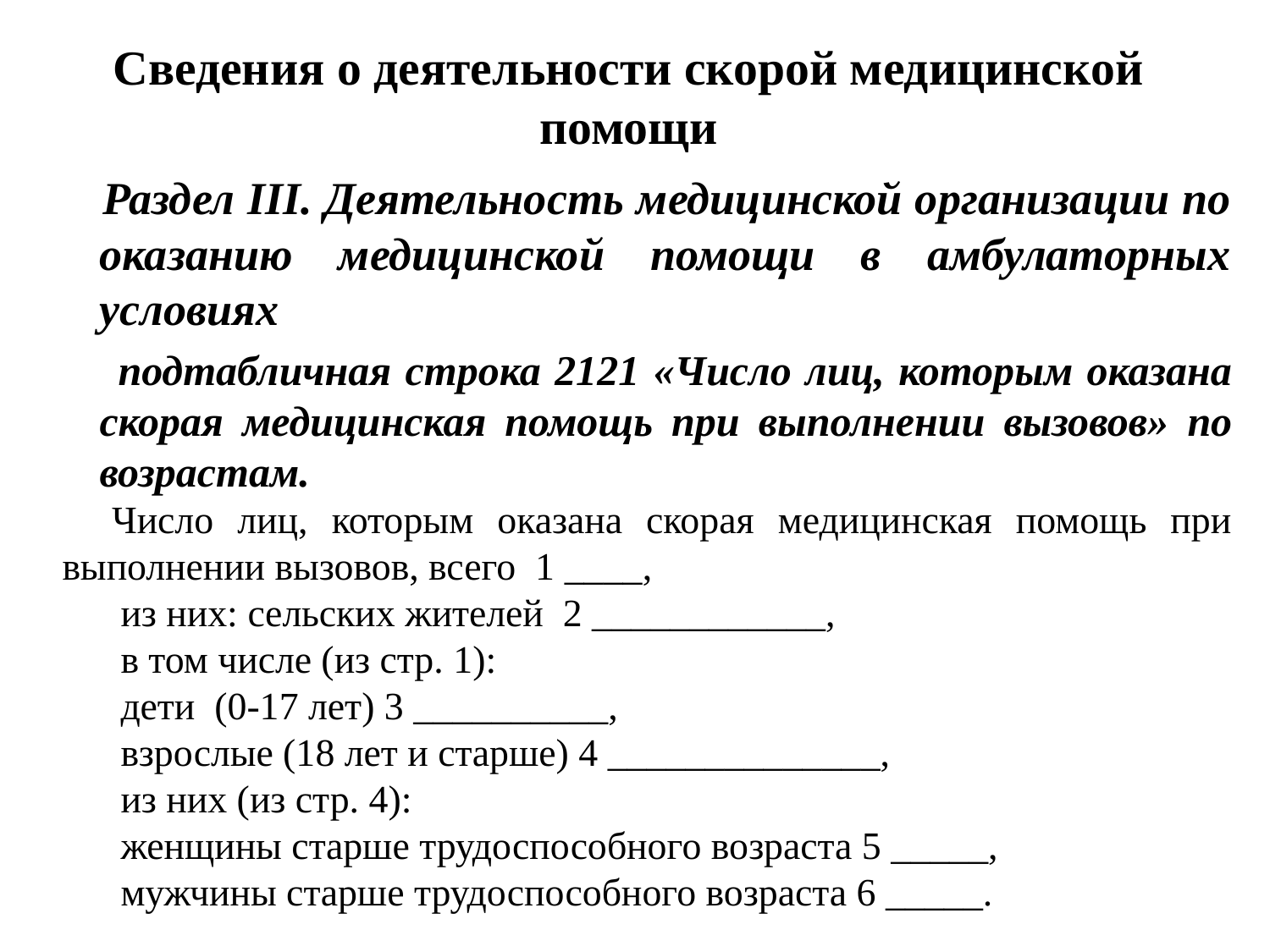

# Сведения о деятельности скорой медицинской помощи
   Раздел III. Деятельность медицинской организации по оказанию медицинской помощи в амбулаторных условиях
    подтабличная строка 2121 «Число лиц, которым оказана скорая медицинская помощь при выполнении вызовов» по возрастам.
Число лиц, которым оказана скорая медицинская помощь при выполнении вызовов, всего  1 ____,
      из них: сельских жителей  2 ____________,
      в том числе (из стр. 1):
      дети  (0-17 лет) 3 __________,
      взрослые (18 лет и старше) 4 ______________,
      из них (из стр. 4):
      женщины старше трудоспособного возраста 5 _____,
      мужчины старше трудоспособного возраста 6 _____.